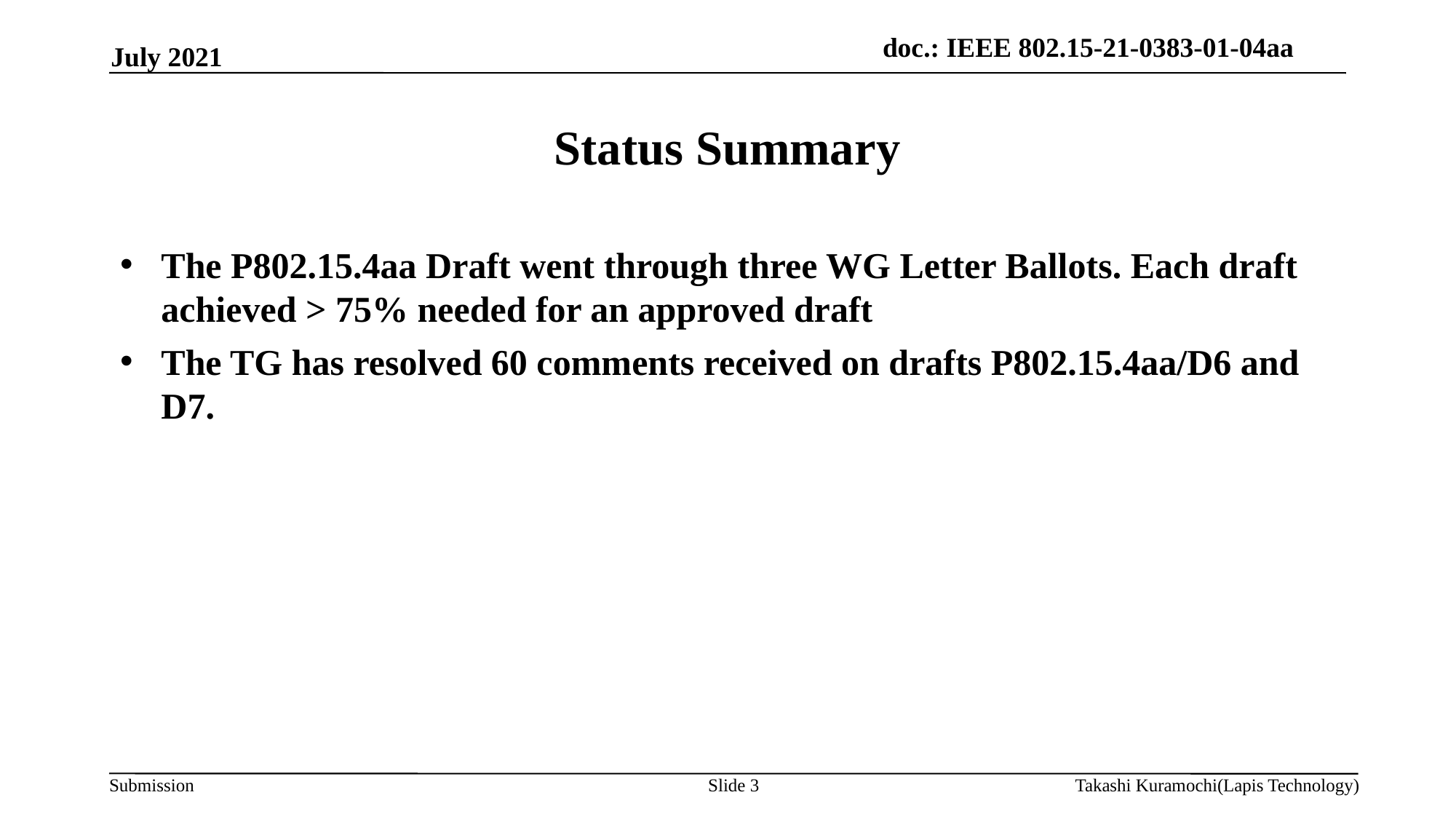

July 2021
# Status Summary
The P802.15.4aa Draft went through three WG Letter Ballots. Each draft achieved > 75% needed for an approved draft
The TG has resolved 60 comments received on drafts P802.15.4aa/D6 and  D7.
Slide 3
Takashi Kuramochi(Lapis Technology)